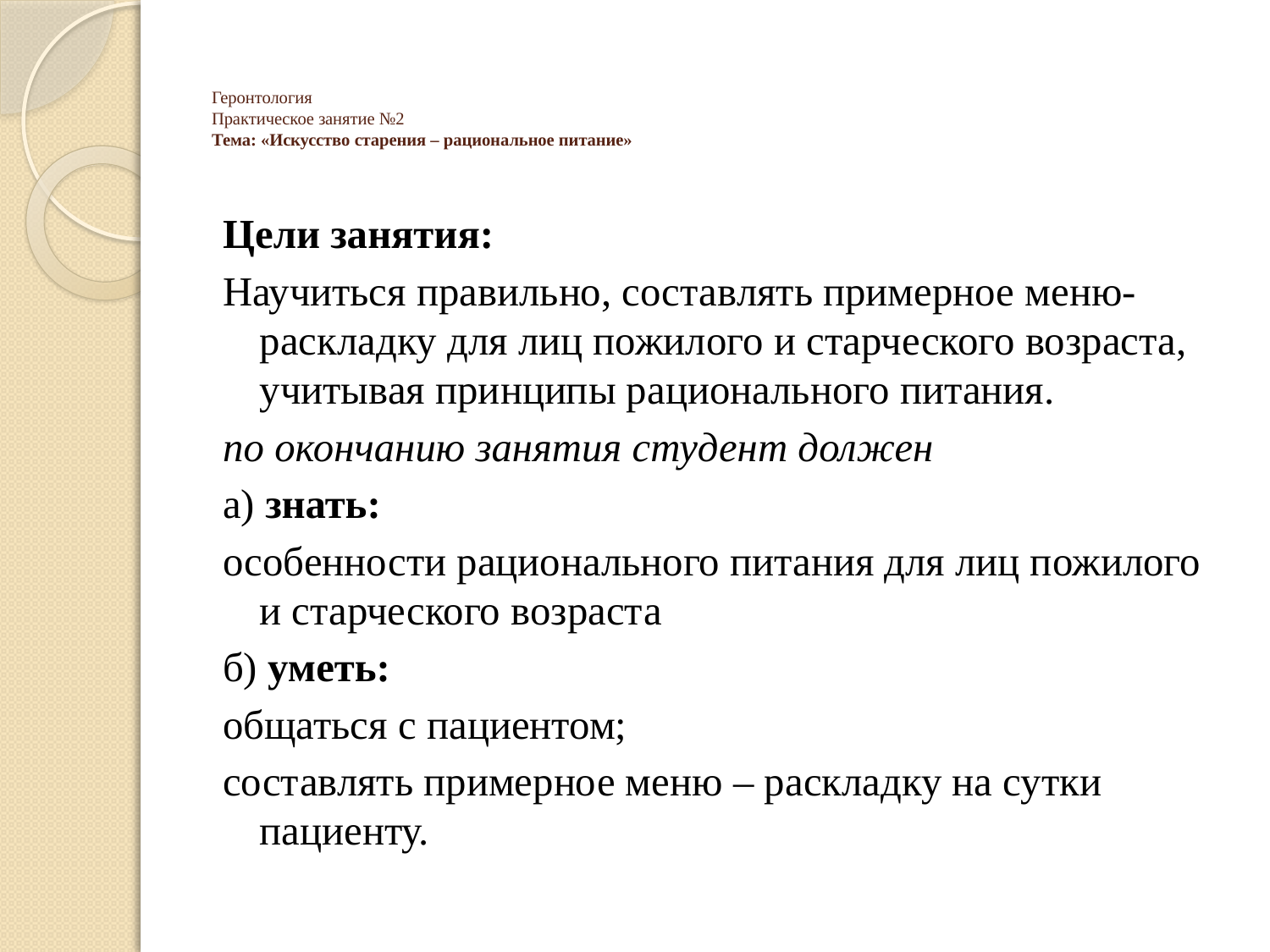

# Геронтология Практическое занятие №2 Тема: «Искусство старения – рациональное питание»
Цели занятия:
Научиться правильно, составлять примерное меню-раскладку для лиц пожилого и старческого возраста, учитывая принципы рационального питания.
по окончанию занятия студент должен
а) знать:
особенности рационального питания для лиц пожилого и старческого возраста
б) уметь:
общаться с пациентом;
составлять примерное меню – раскладку на сутки пациенту.